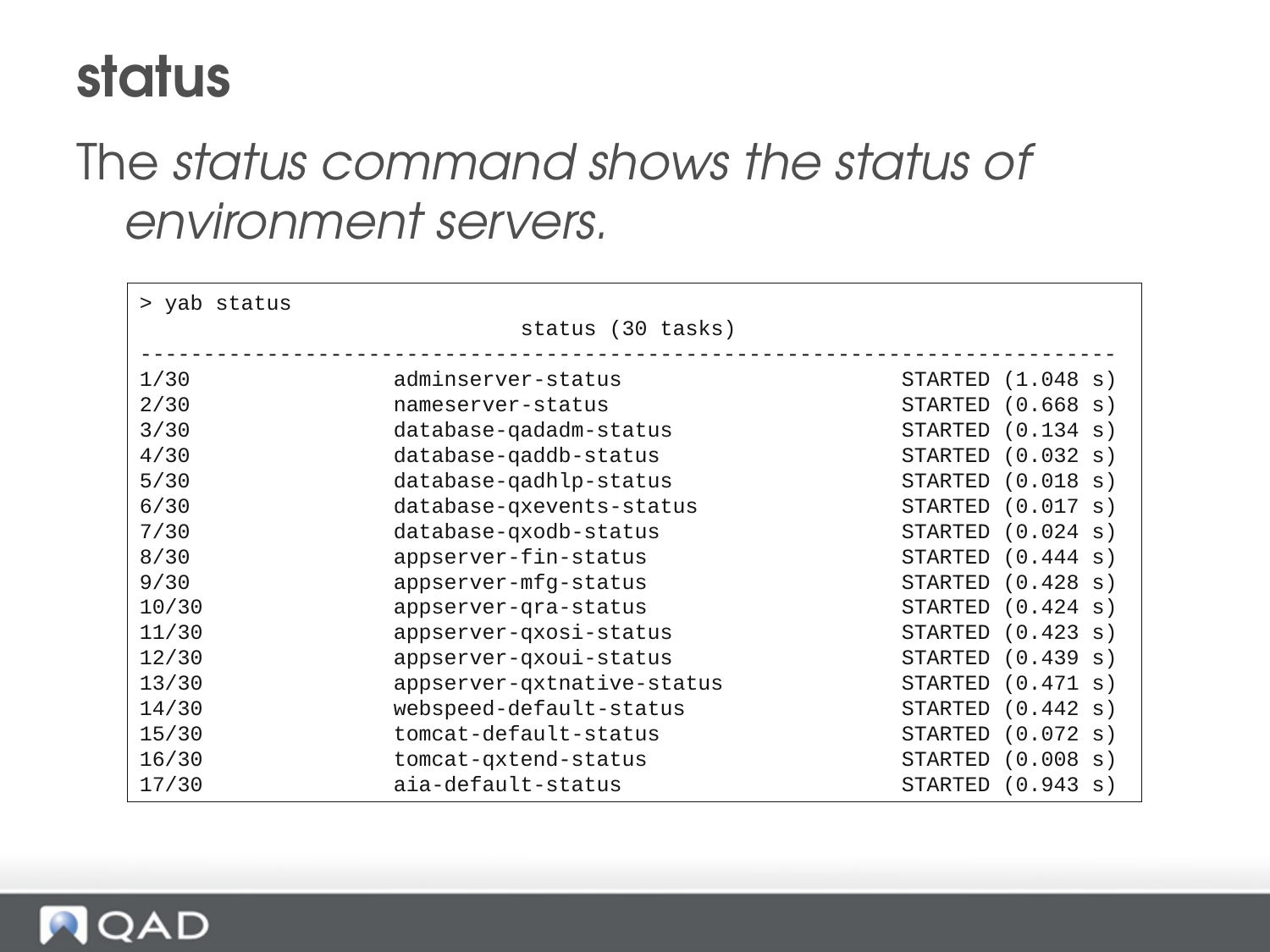

# status
The status command shows the status of environment servers.
> yab status
			status (30 tasks)
-----------------------------------------------------------------------------
1/30 		adminserver-status 			STARTED (1.048 s)
2/30 		nameserver-status 			STARTED (0.668 s)
3/30 		database-qadadm-status 		STARTED (0.134 s)
4/30 		database-qaddb-status 		STARTED (0.032 s)
5/30 		database-qadhlp-status 		STARTED (0.018 s)
6/30 		database-qxevents-status 		STARTED (0.017 s)
7/30 		database-qxodb-status 		STARTED (0.024 s)
8/30 		appserver-fin-status 		STARTED (0.444 s)
9/30 		appserver-mfg-status 		STARTED (0.428 s)
10/30 		appserver-qra-status 		STARTED (0.424 s)
11/30 		appserver-qxosi-status 		STARTED (0.423 s)
12/30 		appserver-qxoui-status 		STARTED (0.439 s)
13/30 		appserver-qxtnative-status 		STARTED (0.471 s)
14/30 		webspeed-default-status 		STARTED (0.442 s)
15/30 		tomcat-default-status 		STARTED (0.072 s)
16/30 		tomcat-qxtend-status 		STARTED (0.008 s)
17/30 		aia-default-status 			STARTED (0.943 s)